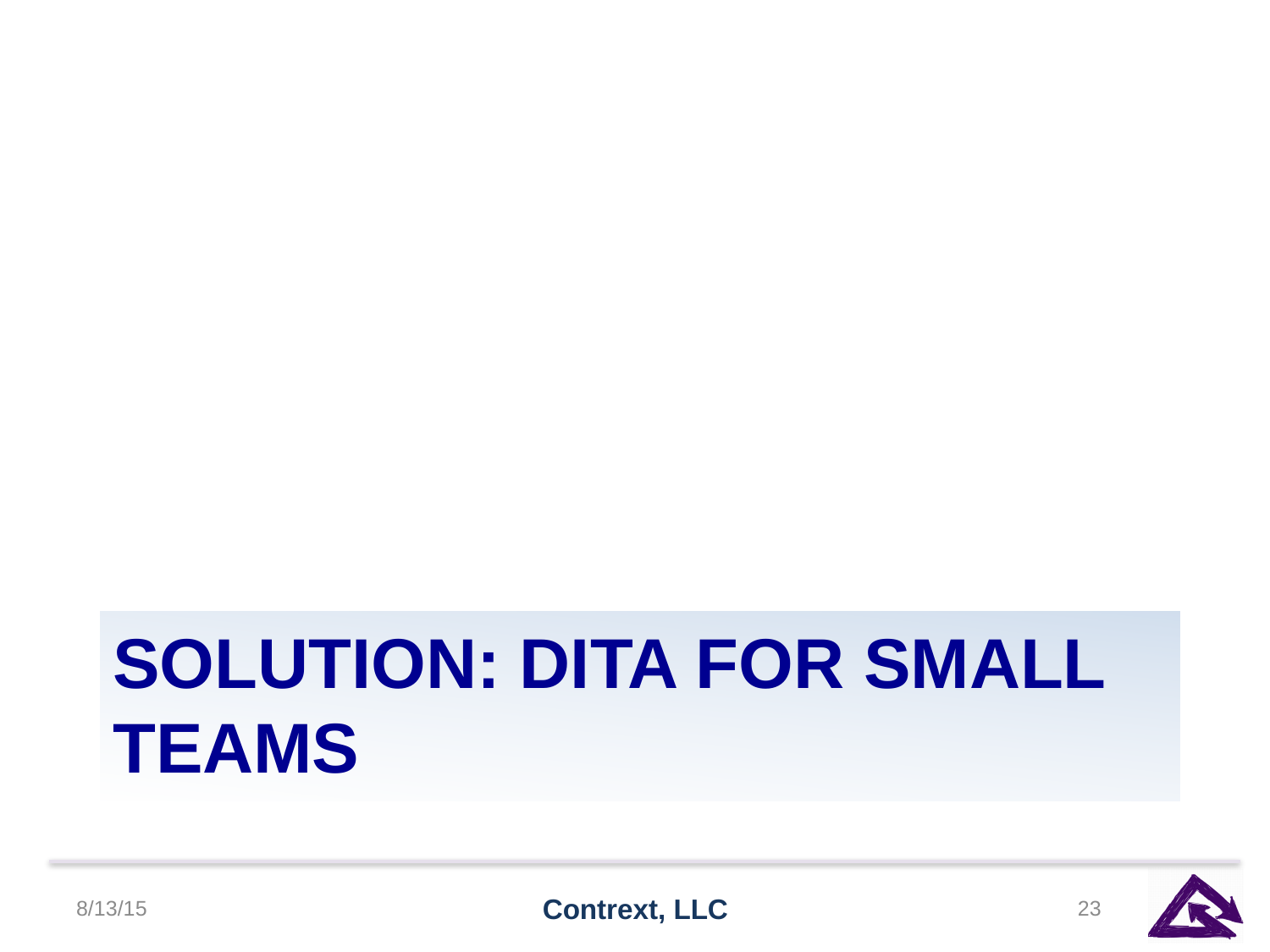

# Solution: DITA For Small Teams
8/13/15
Contrext, LLC
23